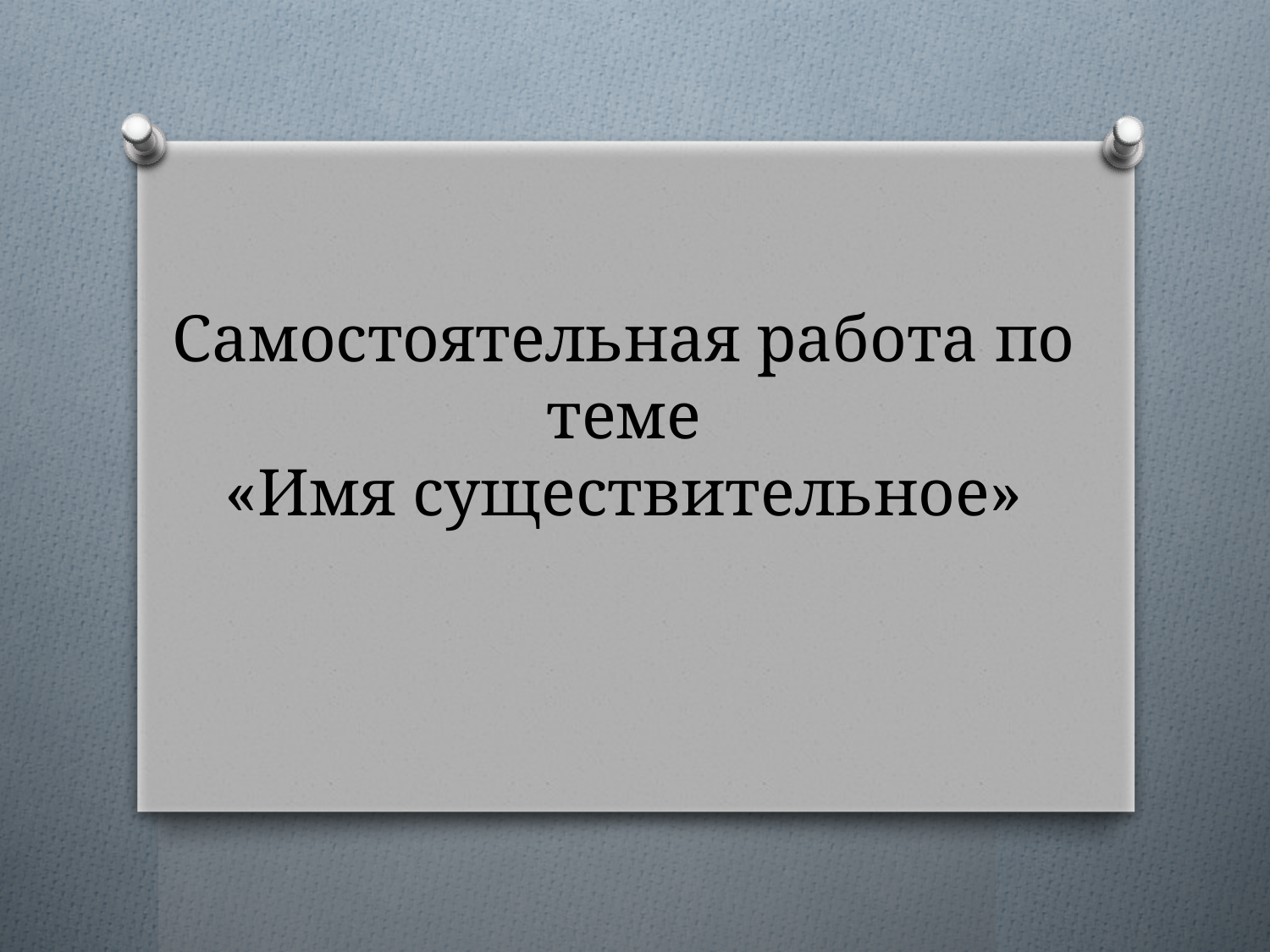

# Самостоятельная работа по теме «Имя существительное»